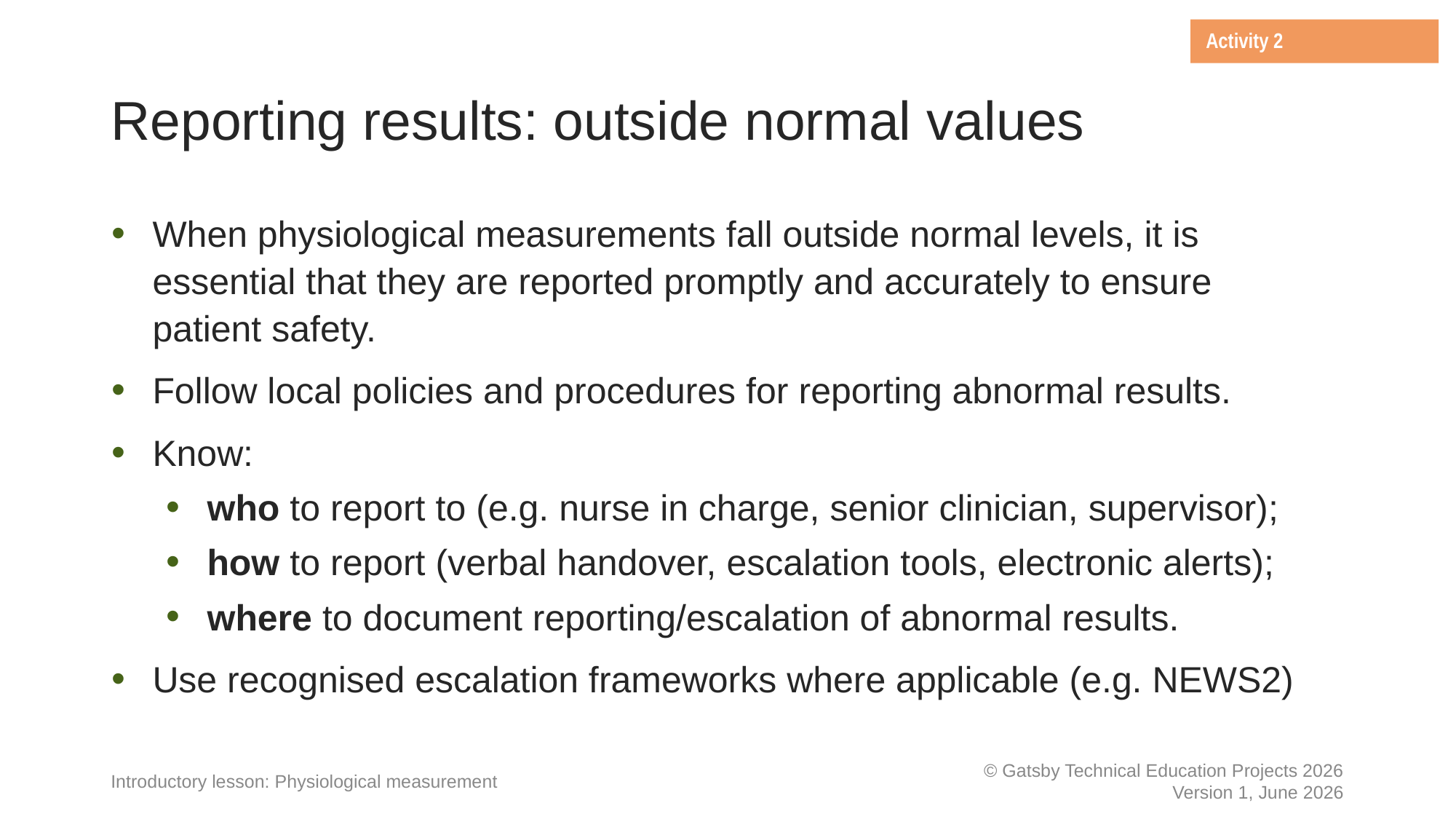

Activity 2
Reporting results: outside normal values
When physiological measurements fall outside normal levels, it is essential that they are reported promptly and accurately to ensure patient safety.
Follow local policies and procedures for reporting abnormal results.
Know:
who to report to (e.g. nurse in charge, senior clinician, supervisor);
how to report (verbal handover, escalation tools, electronic alerts);
where to document reporting/escalation of abnormal results.
Use recognised escalation frameworks where applicable (e.g. NEWS2)